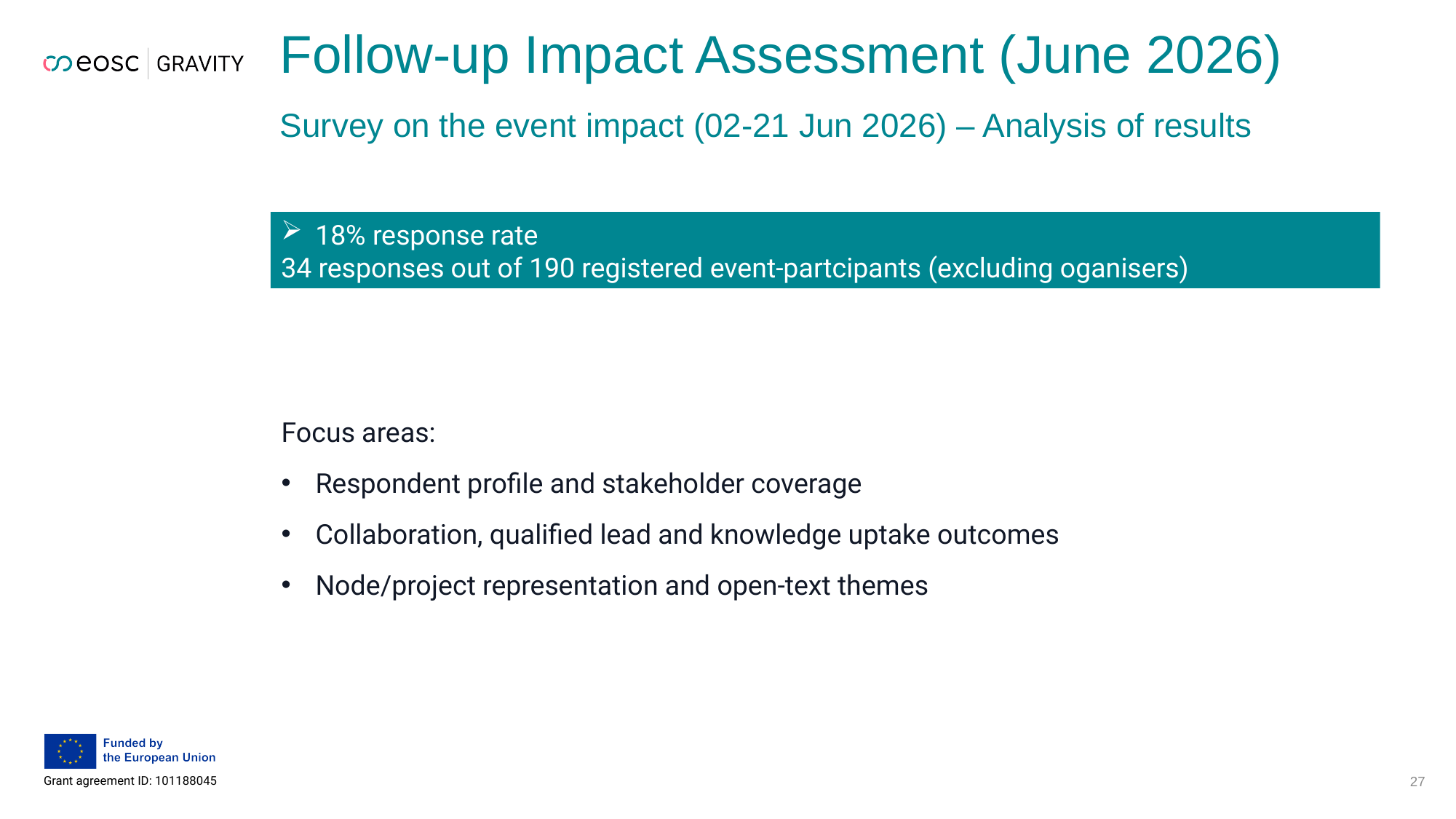

# Follow-up Impact Assessment (June 2026)
Survey on the event impact (02-21 Jun 2026) – Analysis of results
18% response rate
34 responses out of 190 registered event-partcipants (excluding oganisers)
Focus areas:
Respondent profile and stakeholder coverage
Collaboration, qualified lead and knowledge uptake outcomes
Node/project representation and open-text themes

27